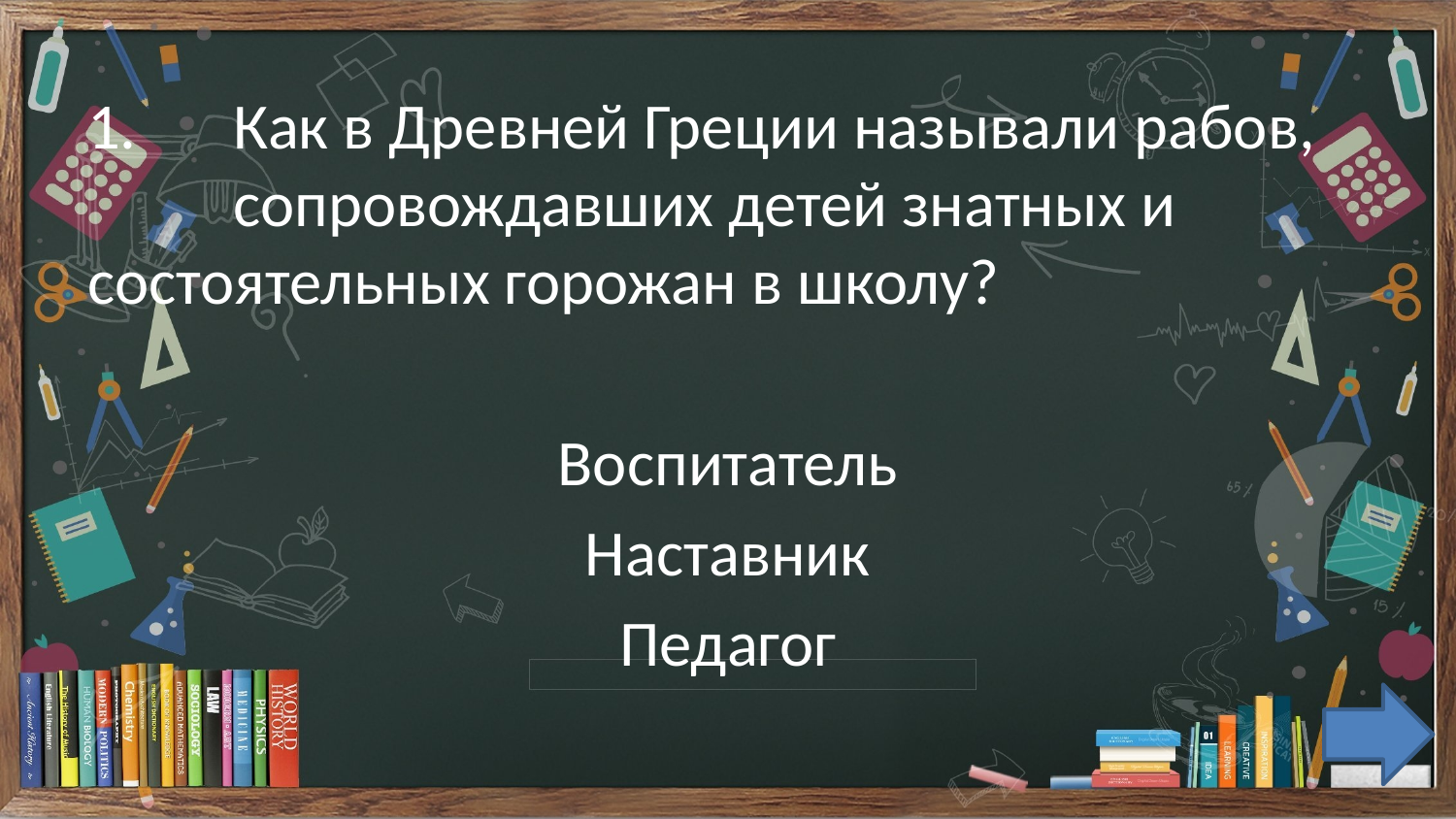

1.	Как в Древней Греции называли рабов, 	сопровождавших детей знатных и 	состоятельных горожан в школу?

Воспитатель
Наставник
Педагог